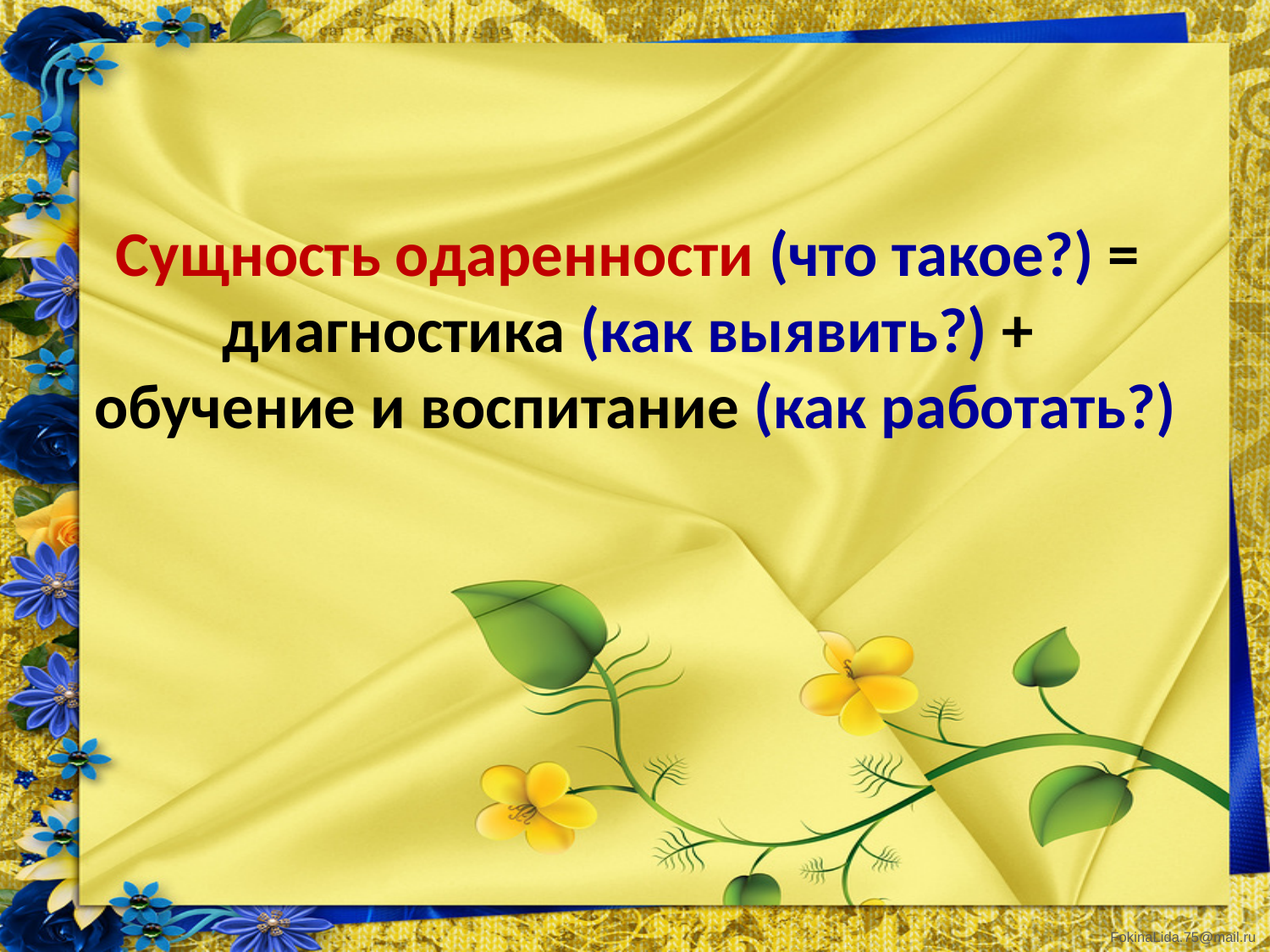

# Сущность одаренности (что такое?) = диагностика (как выявить?) + обучение и воспитание (как работать?)